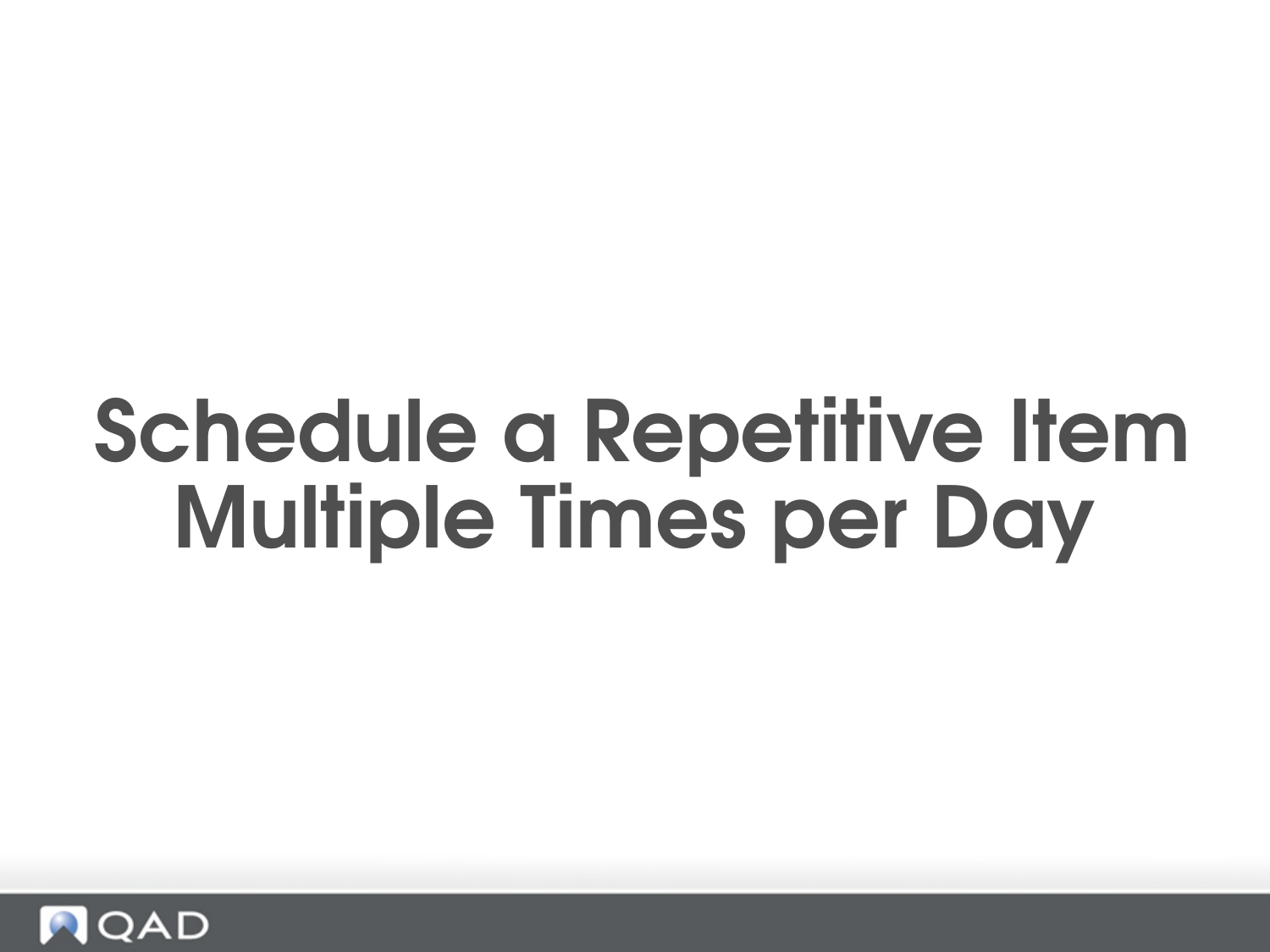

Changes in Paradigm
 Schedule a Repetitive Item Multiple Times per Day